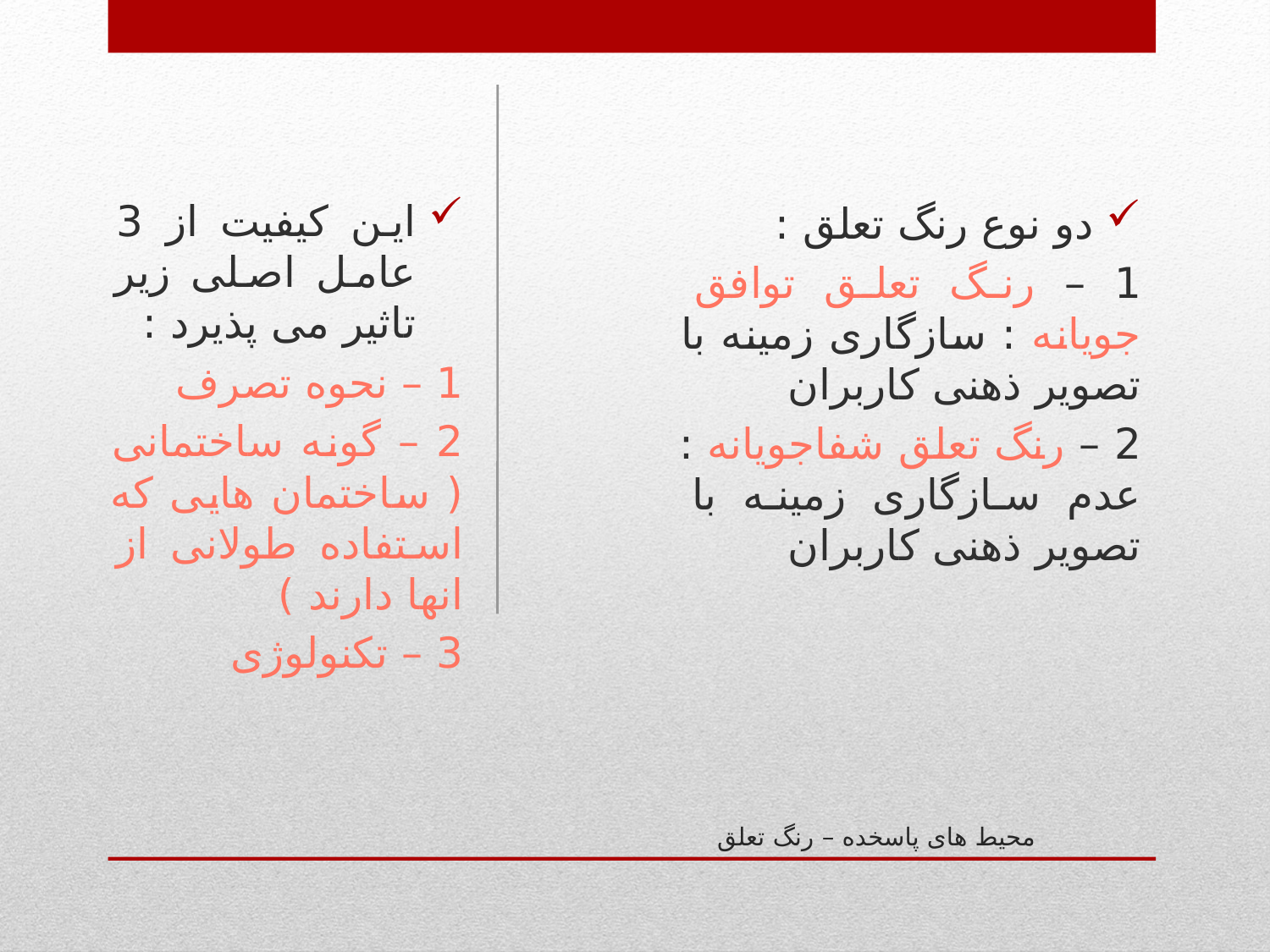

دو نوع رنگ تعلق :
1 – رنگ تعلق توافق جویانه : سازگاری زمینه با تصویر ذهنی کاربران
2 – رنگ تعلق شفاجویانه : عدم سازگاری زمینه با تصویر ذهنی کاربران

این کیفیت از 3 عامل اصلی زیر تاثیر می پذیرد :
1 – نحوه تصرف
2 – گونه ساختمانی ( ساختمان هایی که استفاده طولانی از انها دارند )
3 – تکنولوژی

# محیط های پاسخده – رنگ تعلق